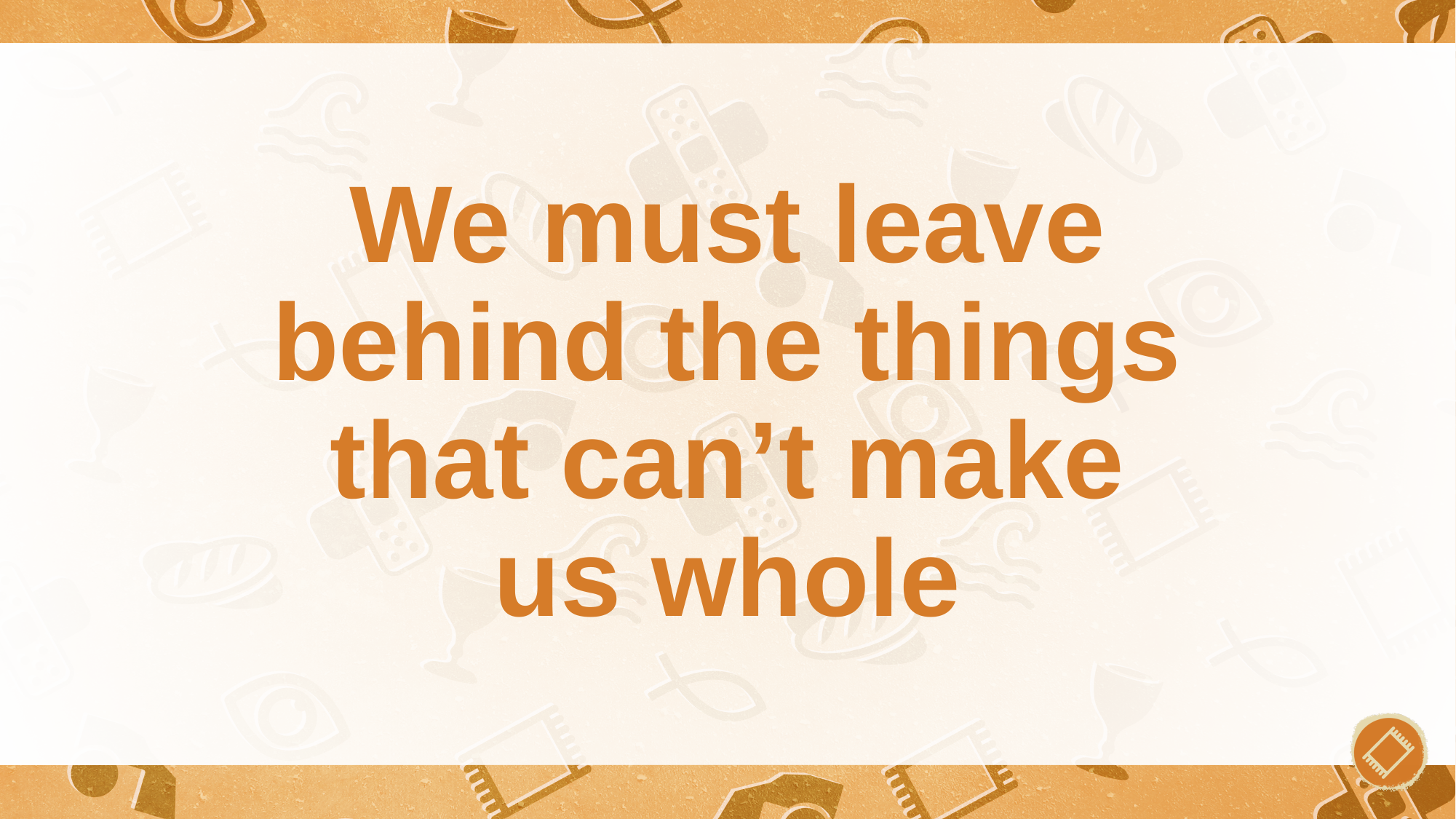

# We must leave behind the things that can’t make us whole